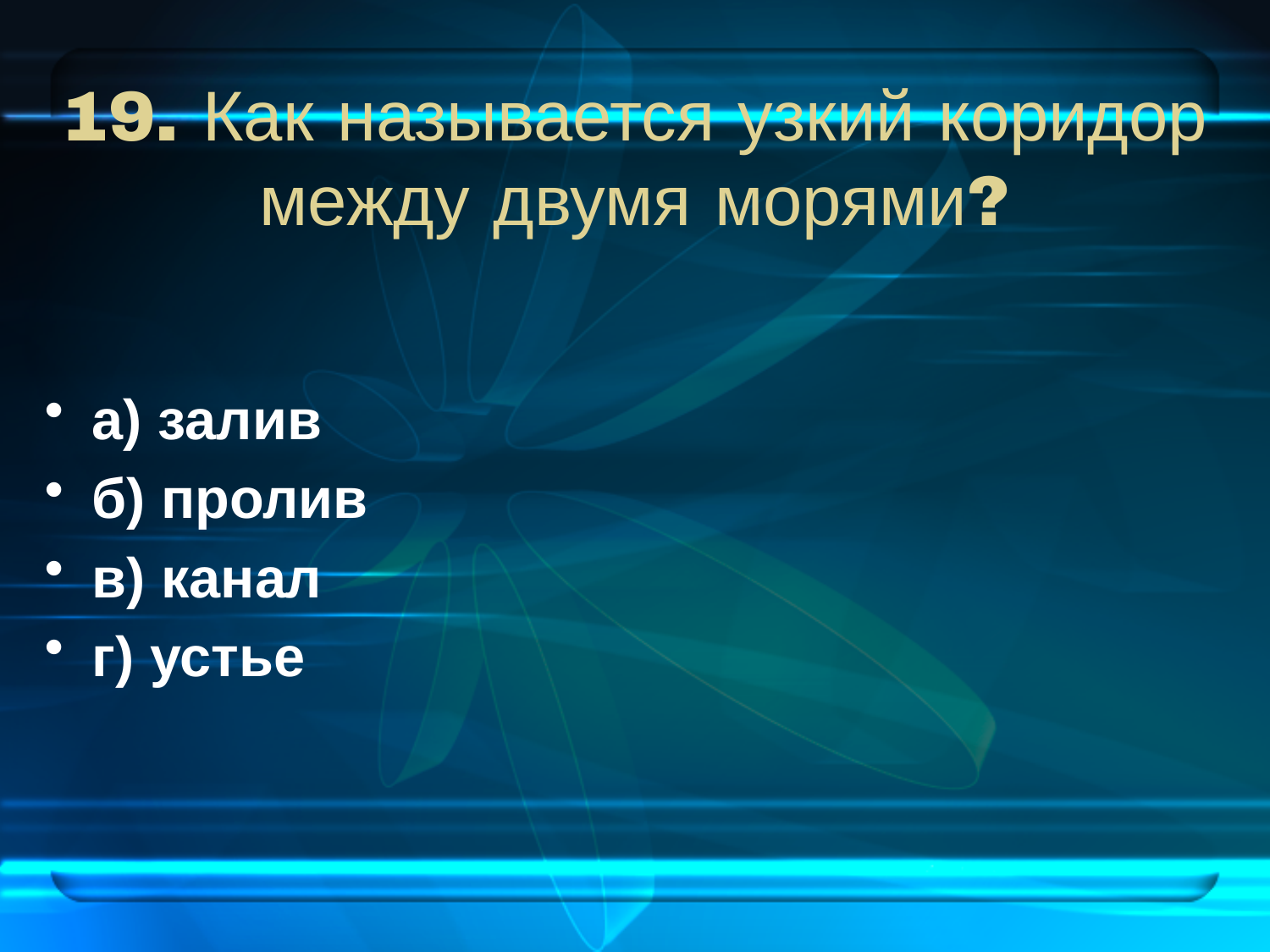

# 19. Как называется узкий коридор между двумя морями?
а) залив
б) пролив
в) канал
г) устье